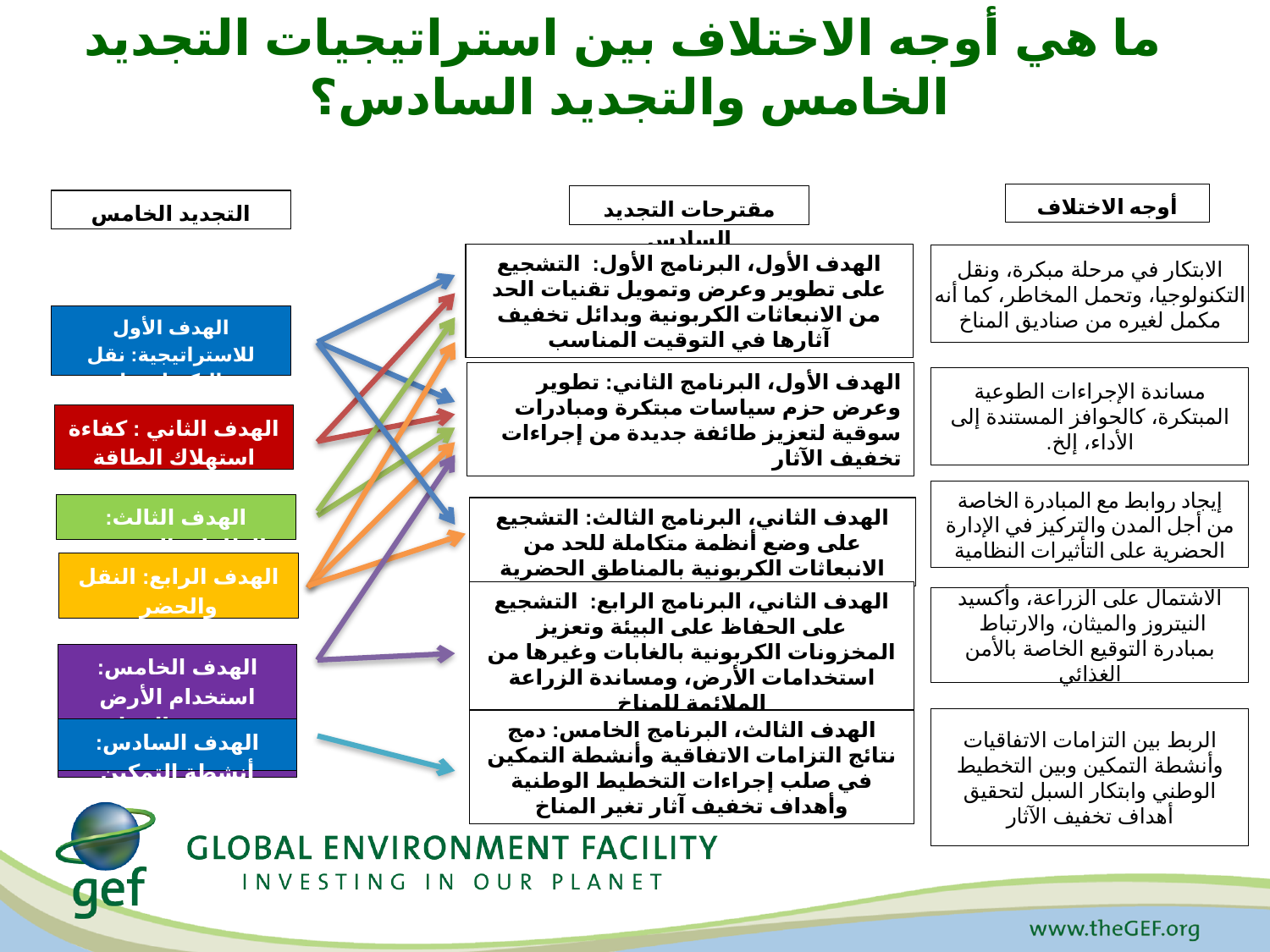

# ما هي أوجه الاختلاف بين استراتيجيات التجديد الخامس والتجديد السادس؟
أوجه الاختلاف
مقترحات التجديد السادس
التجديد الخامس
الهدف الأول، البرنامج الأول:  التشجيع على تطوير وعرض وتمويل تقنيات الحد من الانبعاثات الكربونية وبدائل تخفيف آثارها في التوقيت المناسب
الابتكار في مرحلة مبكرة، ونقل التكنولوجيا، وتحمل المخاطر، كما أنه مكمل لغيره من صناديق المناخ
الهدف الأول للاستراتيجية: نقل التكنولوجيا

الهدف الأول، البرنامج الثاني: تطوير وعرض حزم سياسات مبتكرة ومبادرات سوقية لتعزيز طائفة جديدة من إجراءات تخفيف الآثار
مساندة الإجراءات الطوعية المبتكرة، كالحوافز المستندة إلى الأداء، إلخ.
الهدف الثاني : كفاءة استهلاك الطاقة
إيجاد روابط مع المبادرة الخاصة من أجل المدن والتركيز في الإدارة الحضرية على التأثيرات النظامية
الهدف الثالث: الطاقات المتجددة

الهدف الثاني، البرنامج الثالث: التشجيع على وضع أنظمة متكاملة للحد من الانبعاثات الكربونية بالمناطق الحضرية
الهدف الرابع: النقل والحضر
الهدف الثاني، البرنامج الرابع:  التشجيع على الحفاظ على البيئة وتعزيز المخزونات الكربونية بالغابات وغيرها من استخدامات الأرض، ومساندة الزراعة الملائمة للمناخ
الاشتمال على الزراعة، وأكسيد النيتروز والميثان، والارتباط  بمبادرة التوقيع الخاصة بالأمن الغذائي
الهدف الخامس: استخدام الأرض وتغييره والحراجة
الربط بين التزامات الاتفاقيات وأنشطة التمكين وبين التخطيط الوطني وابتكار السبل لتحقيق أهداف تخفيف الآثار
الهدف الثالث، البرنامج الخامس: دمج نتائج التزامات الاتفاقية وأنشطة التمكين في صلب إجراءات التخطيط الوطنية وأهداف تخفيف آثار تغير المناخ
الهدف السادس: أنشطة التمكين